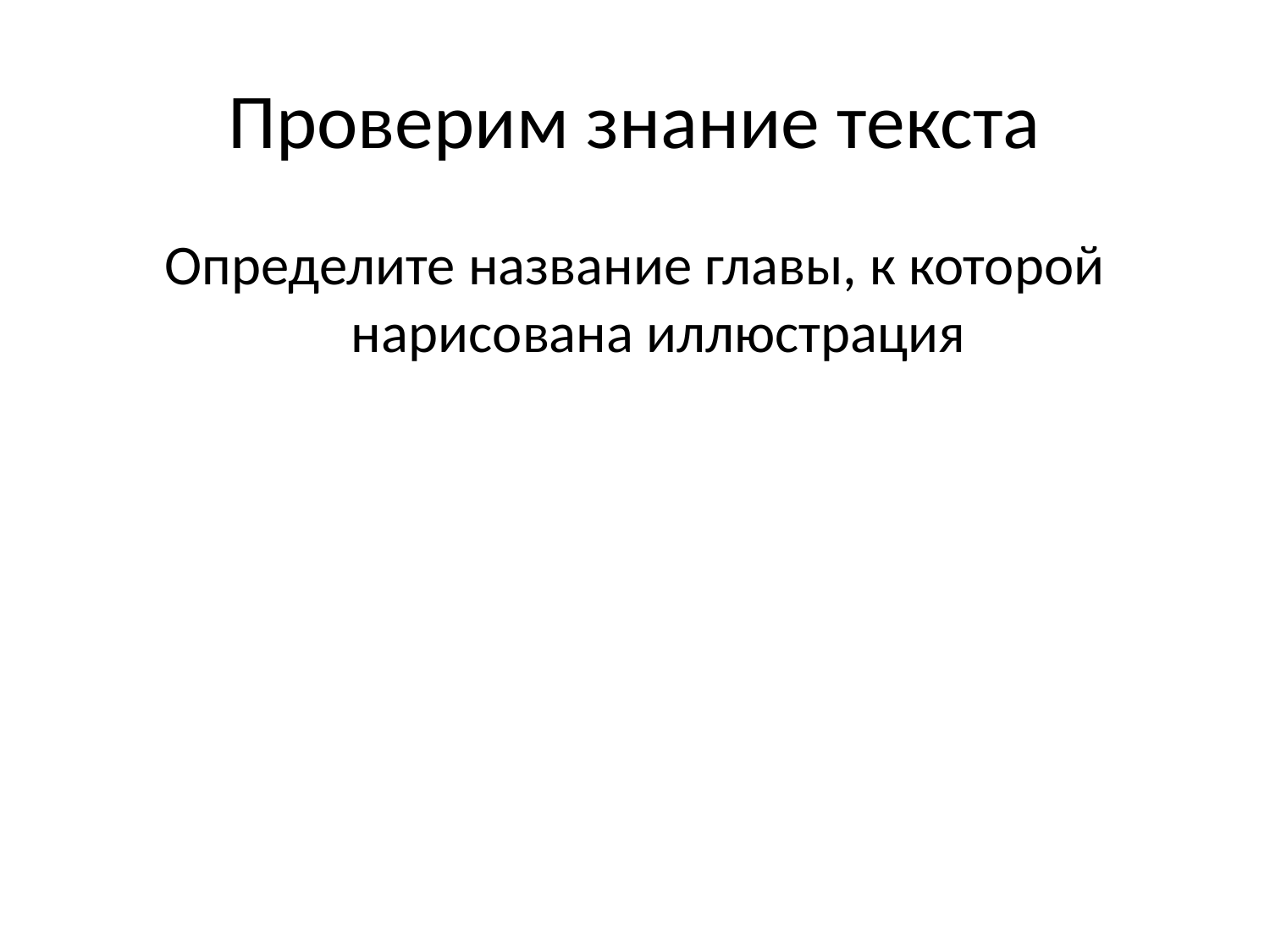

# Проверим знание текста
Определите название главы, к которой нарисована иллюстрация